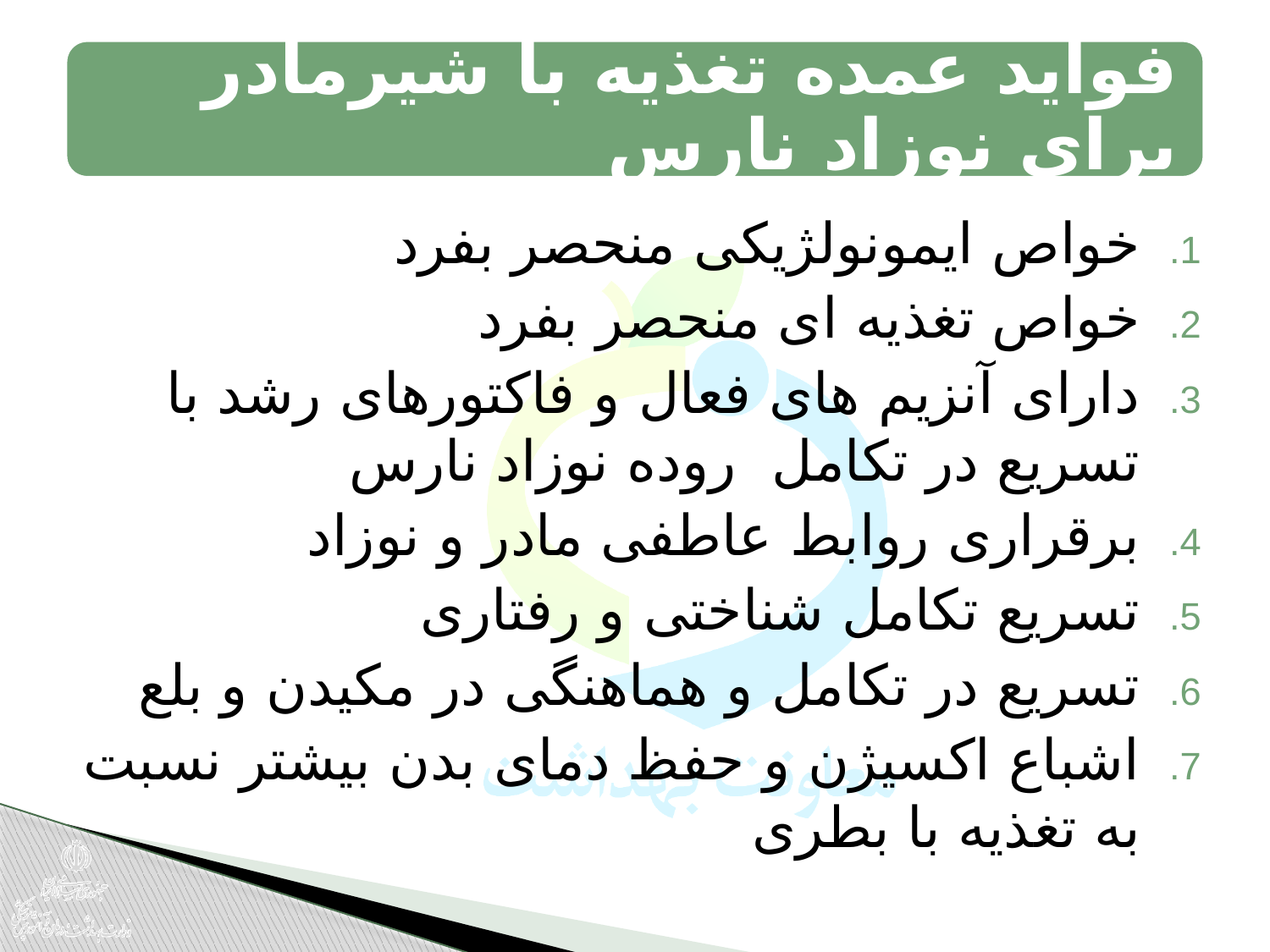

فواید عمده تغذیه با شیرمادر برای نوزاد نارس
خواص ایمونولژیکی منحصر بفرد
خواص تغذيه ای منحصر بفرد
دارای آنزیم های فعال و فاکتورهای رشد با تسریع در تکامل  روده نوزاد نارس
برقراری روابط عاطفی مادر و نوزاد
تسریع تکامل شناختی و رفتاری
تسریع در تکامل و هماهنگی در مکیدن و بلع
اشباع اکسیژن و حفظ دمای بدن بیشتر نسبت به تغذيه با بطری